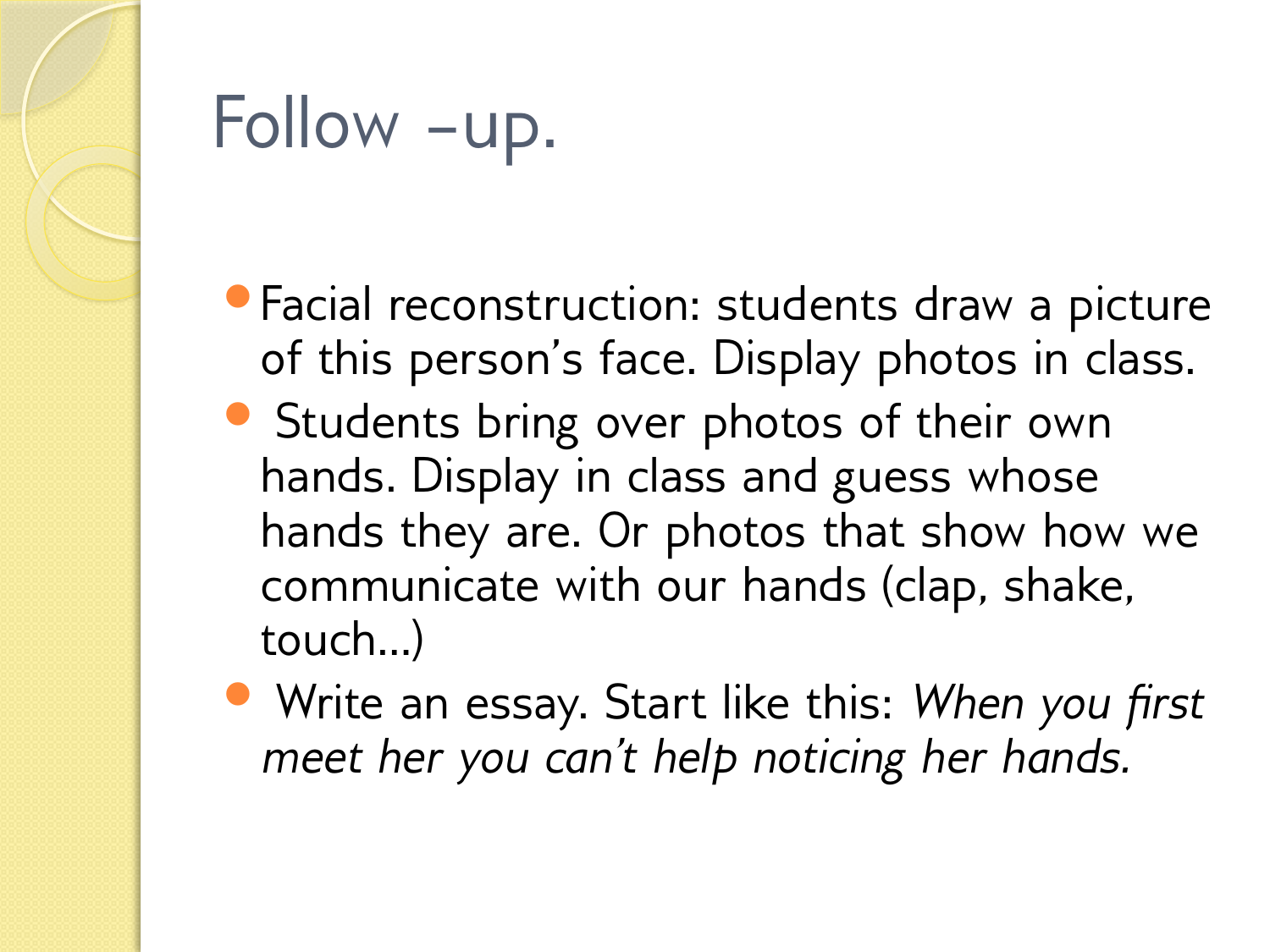

# Follow –up.

Facial reconstruction: students draw a picture of this person’s face. Display photos in class.
 Students bring over photos of their own hands. Display in class and guess whose hands they are. Or photos that show how we communicate with our hands (clap, shake, touch…)
 Write an essay. Start like this: When you first meet her you can’t help noticing her hands.